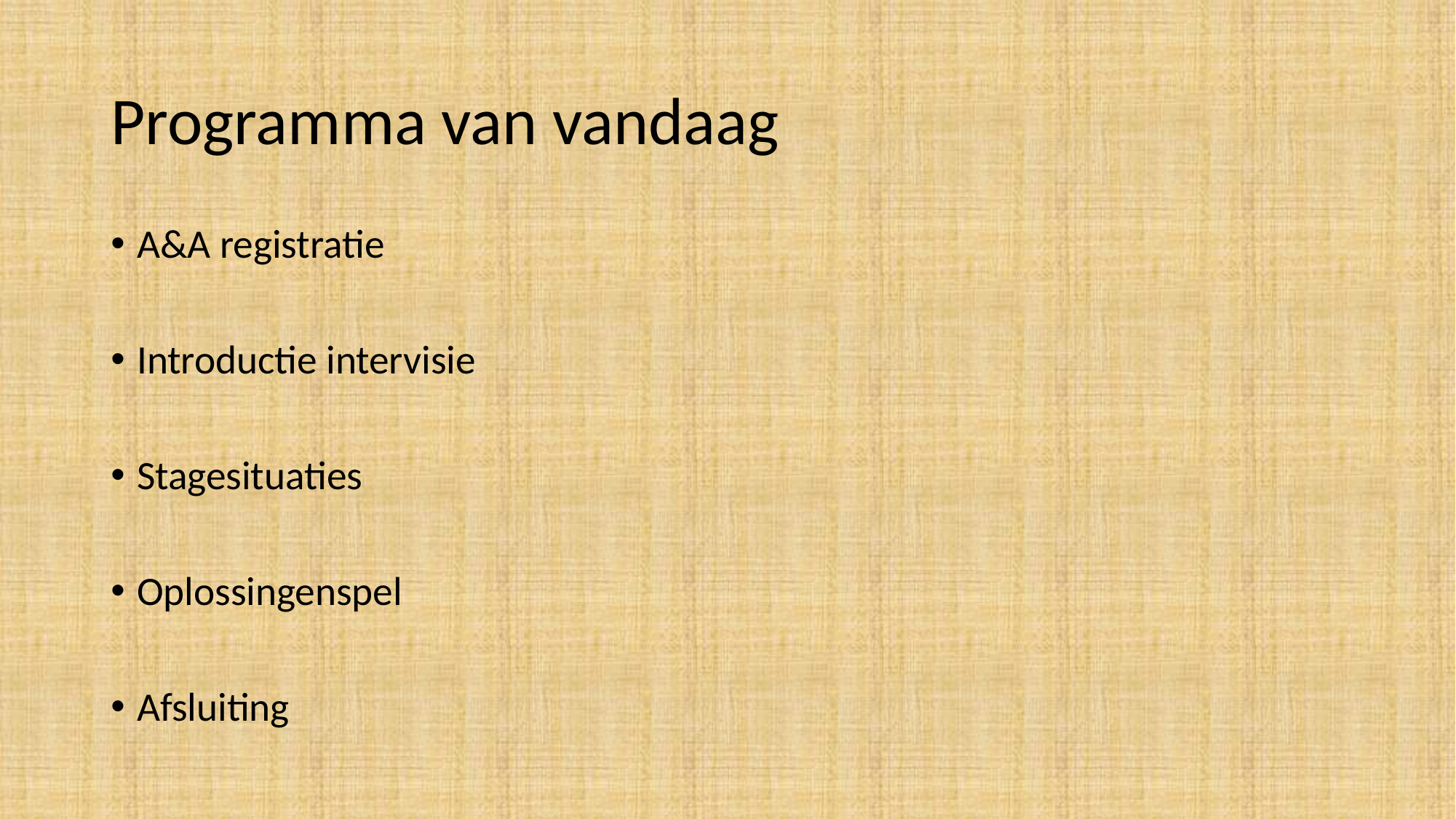

# Programma van vandaag
A&A registratie

Introductie intervisie

Stagesituaties

Oplossingenspel

Afsluiting